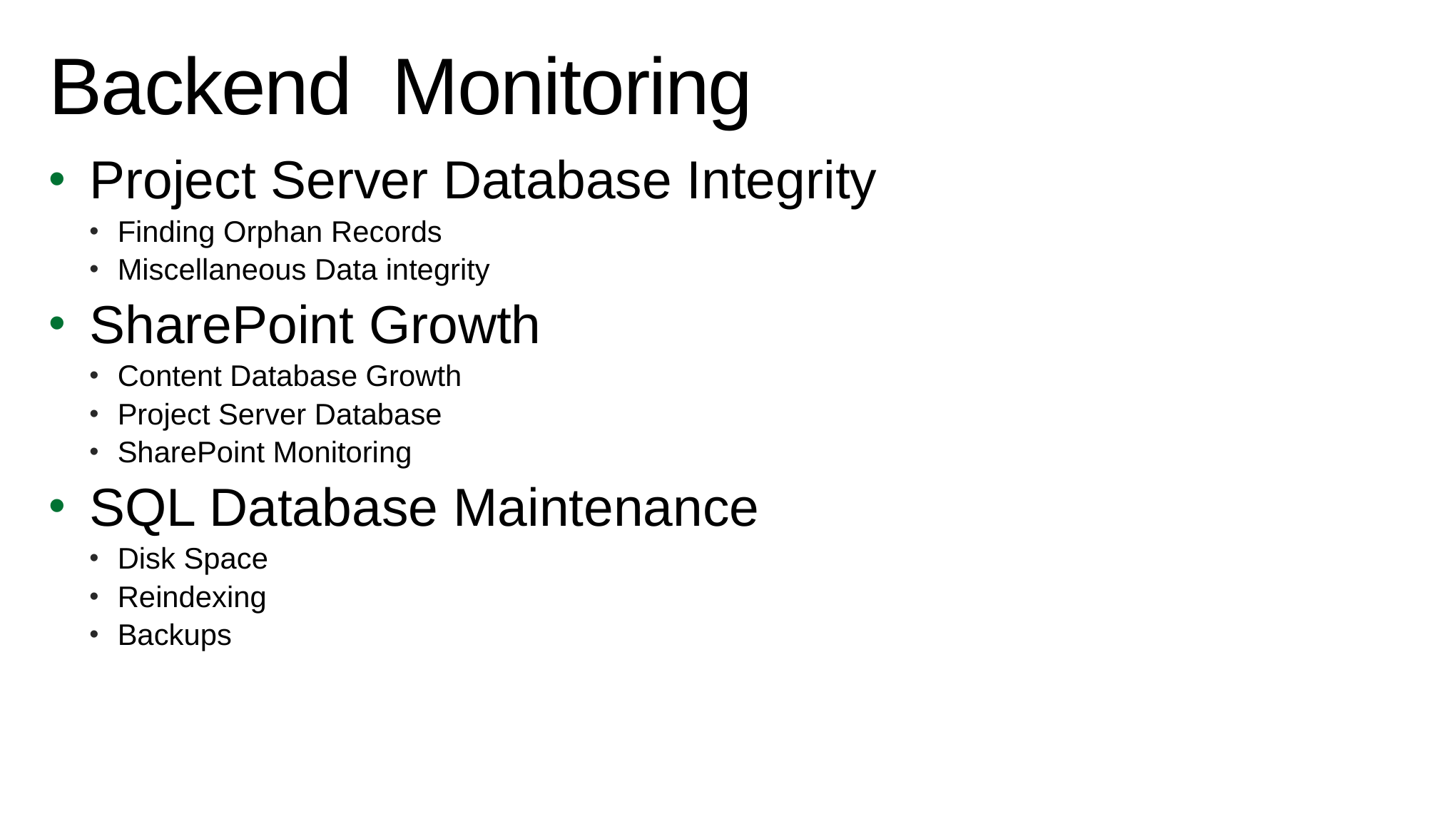

# Backend  Monitoring
Project Server Database Integrity
Finding Orphan Records
Miscellaneous Data integrity
SharePoint Growth
Content Database Growth
Project Server Database
SharePoint Monitoring
SQL Database Maintenance
Disk Space
Reindexing
Backups